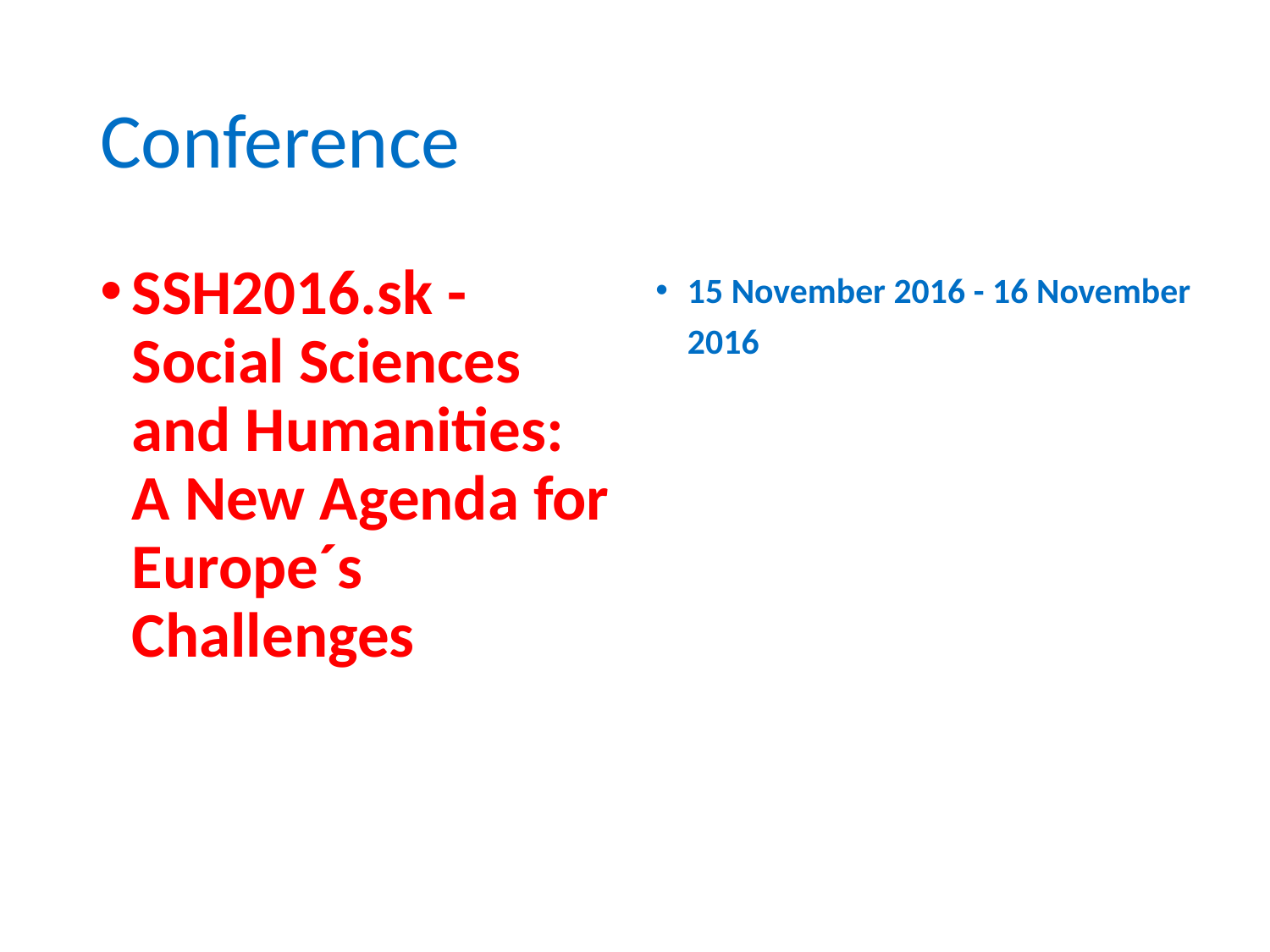

# Conference
SSH2016.sk - Social Sciences and Humanities: A New Agenda for Europe´s Challenges
15 November 2016 - 16 November 2016